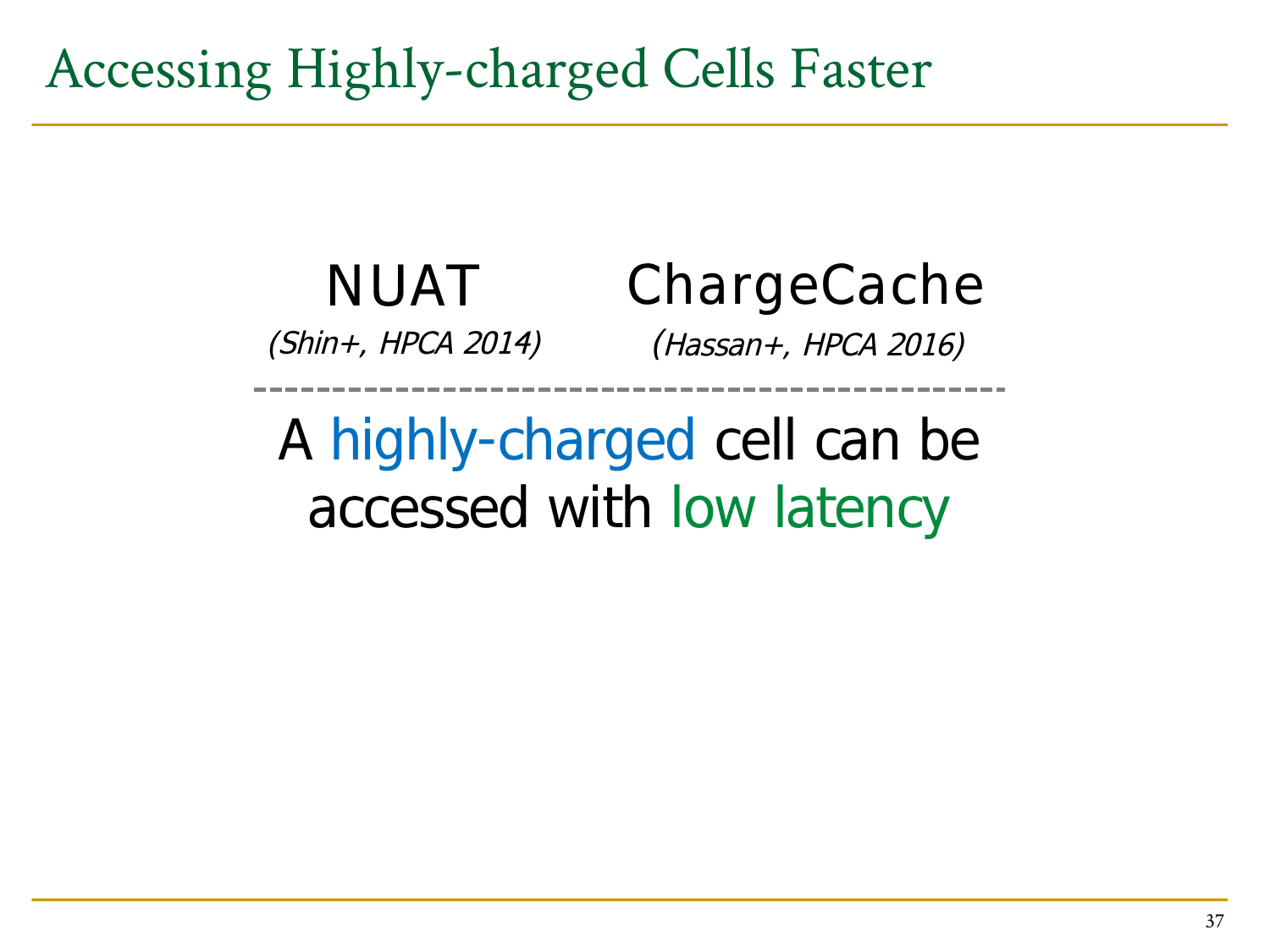

# Accessing Highly-charged Cells Faster
NUAT
(Shin+, HPCA 2014)
ChargeCache
(Hassan+, HPCA 2016)
A highly-charged cell can be accessed with low latency
37